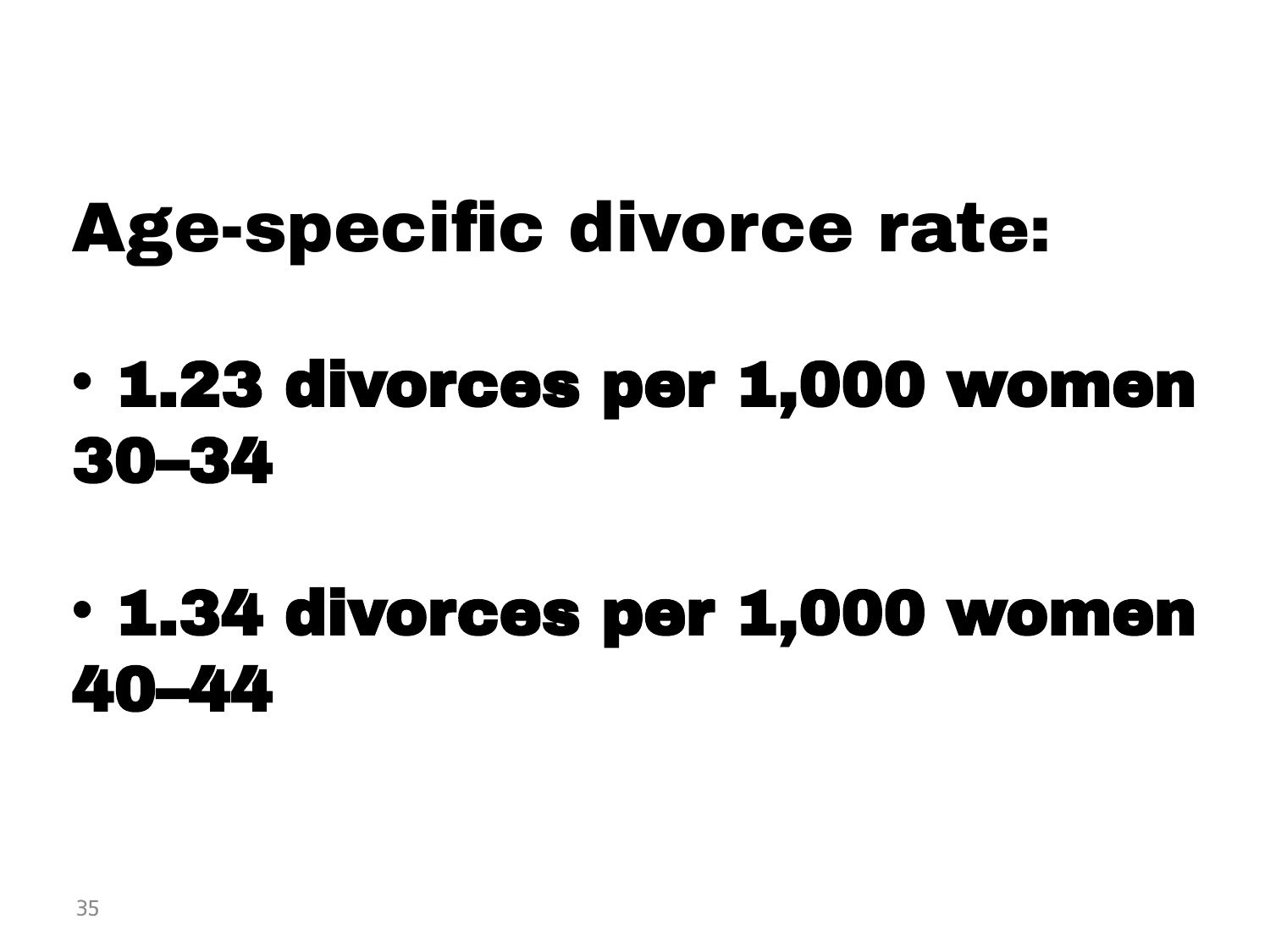

Age-specific divorce rate:

 1.23 divorces per 1,000 women 30–34

 1.34 divorces per 1,000 women 40–44

35